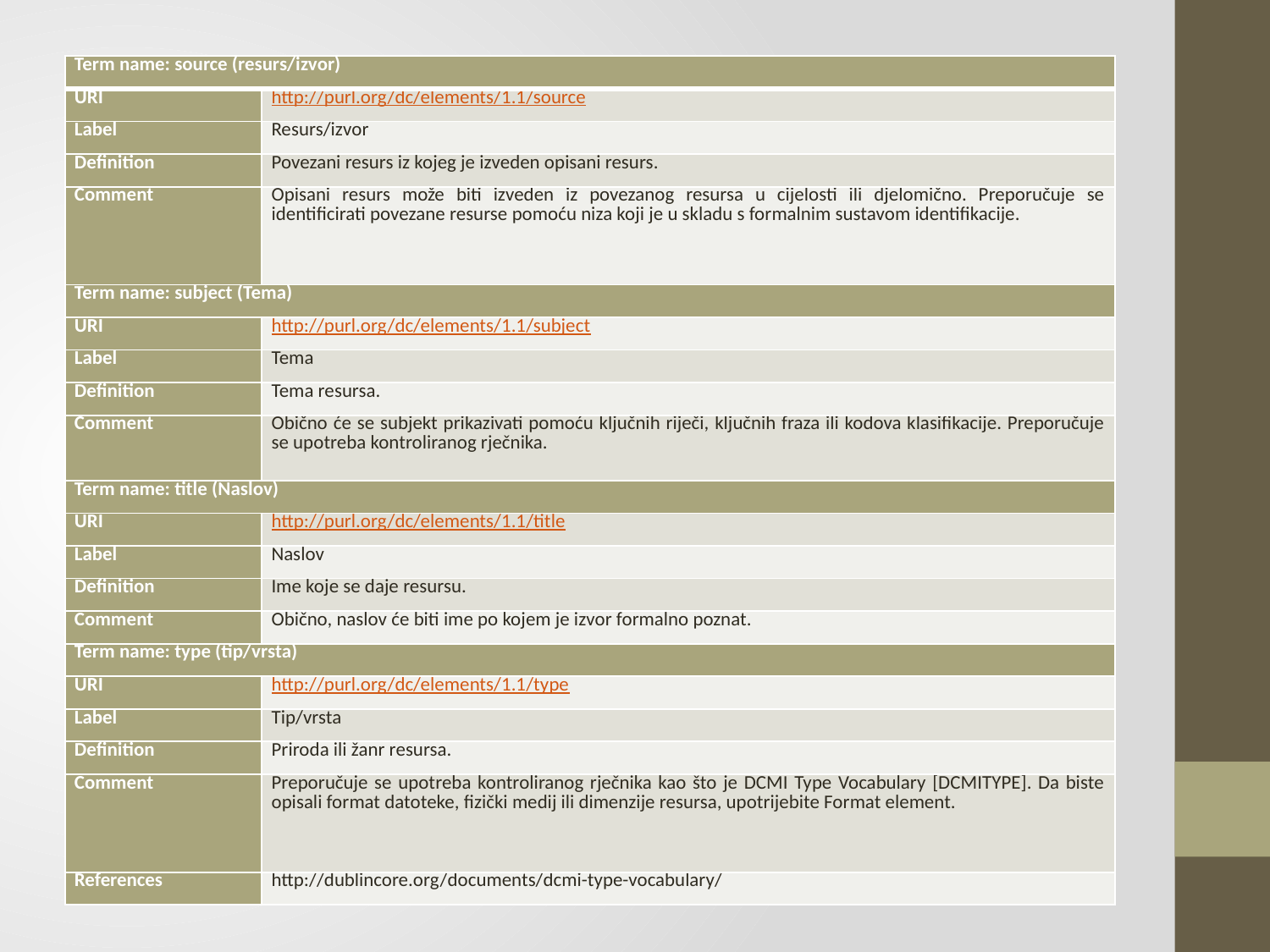

#
| Term name: source (resurs/izvor) |  |
| --- | --- |
| URI | http://purl.org/dc/elements/1.1/source |
| Label | Resurs/izvor |
| Definition | Povezani resurs iz kojeg je izveden opisani resurs. |
| Comment | Opisani resurs može biti izveden iz povezanog resursa u cijelosti ili djelomično. Preporučuje se identificirati povezane resurse pomoću niza koji je u skladu s formalnim sustavom identifikacije. |
| Term name: subject (Tema) |  |
| URI | http://purl.org/dc/elements/1.1/subject |
| Label | Tema |
| Definition | Tema resursa. |
| Comment | Obično će se subjekt prikazivati pomoću ključnih riječi, ključnih fraza ili kodova klasifikacije. Preporučuje se upotreba kontroliranog rječnika. |
| Term name: title (Naslov) |  |
| URI | http://purl.org/dc/elements/1.1/title |
| Label | Naslov |
| Definition | Ime koje se daje resursu. |
| Comment | Obično, naslov će biti ime po kojem je izvor formalno poznat. |
| Term name: type (tip/vrsta) |  |
| URI | http://purl.org/dc/elements/1.1/type |
| Label | Tip/vrsta |
| Definition | Priroda ili žanr resursa. |
| Comment | Preporučuje se upotreba kontroliranog rječnika kao što je DCMI Type Vocabulary [DCMITYPE]. Da biste opisali format datoteke, fizički medij ili dimenzije resursa, upotrijebite Format element. |
| References | http://dublincore.org/documents/dcmi-type-vocabulary/ |